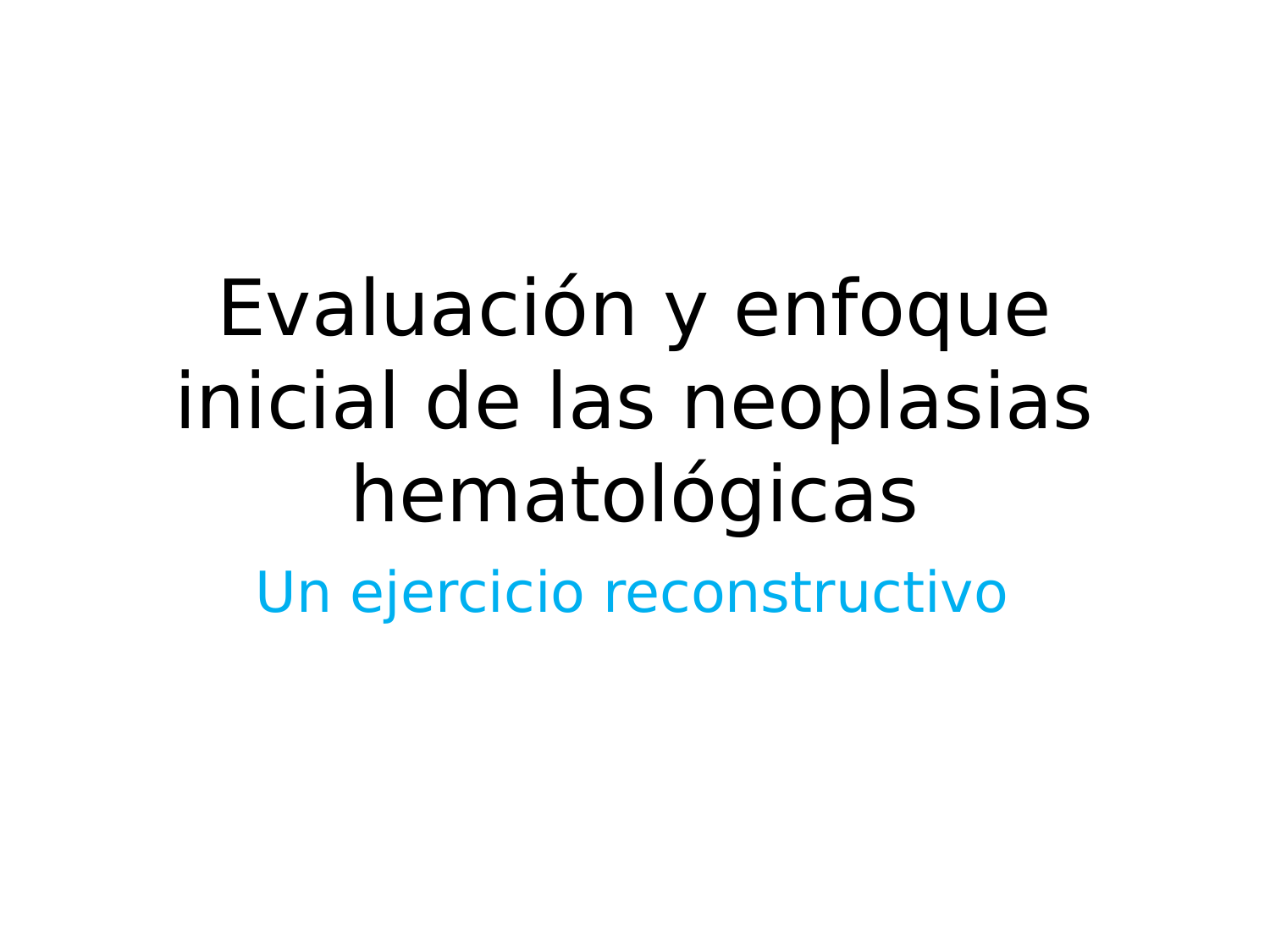

# Evaluación y enfoque inicial de las neoplasias hematológicas

Un ejercicio reconstructivo